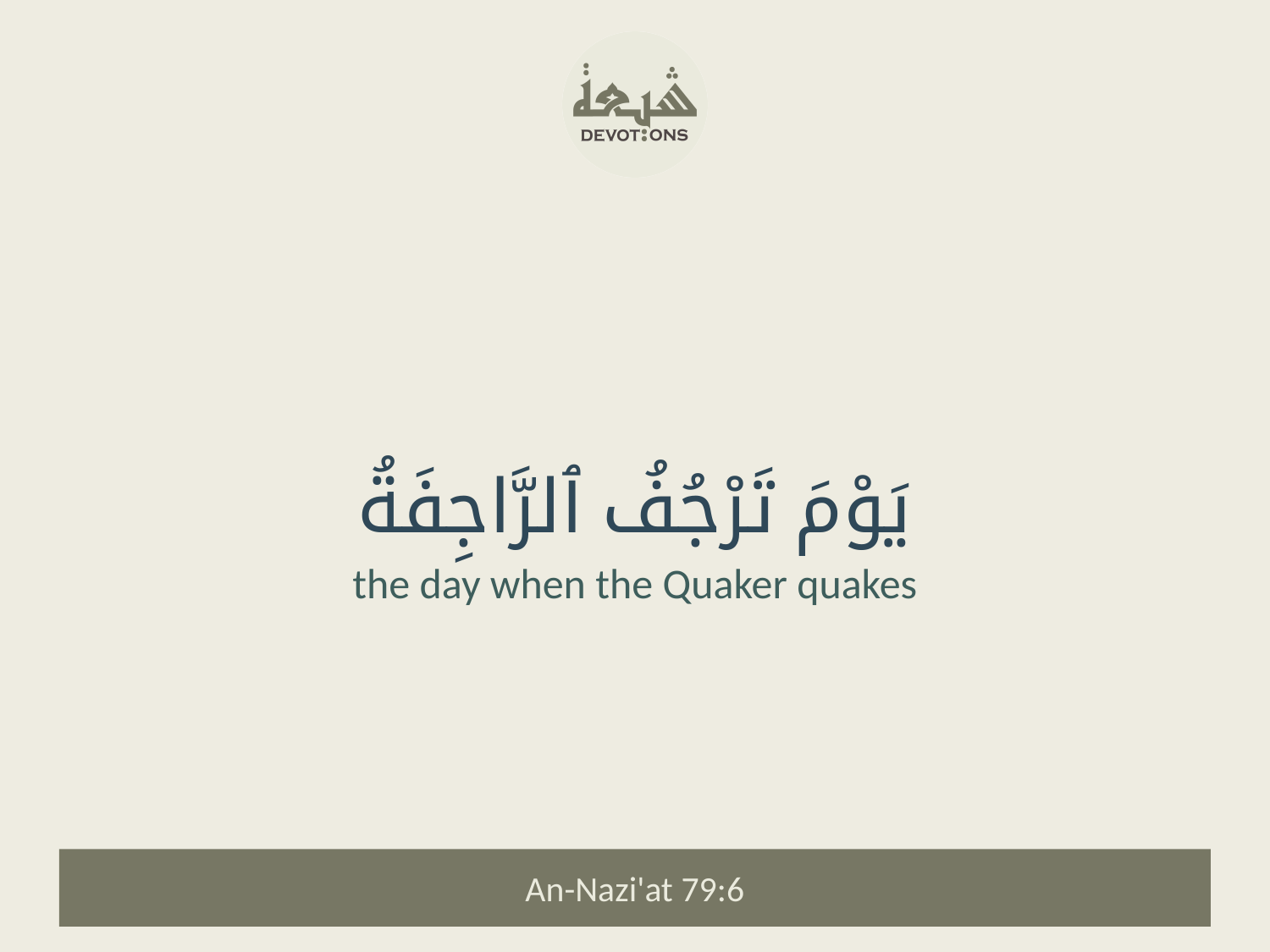

يَوْمَ تَرْجُفُ ٱلرَّاجِفَةُ
the day when the Quaker quakes
An-Nazi'at 79:6